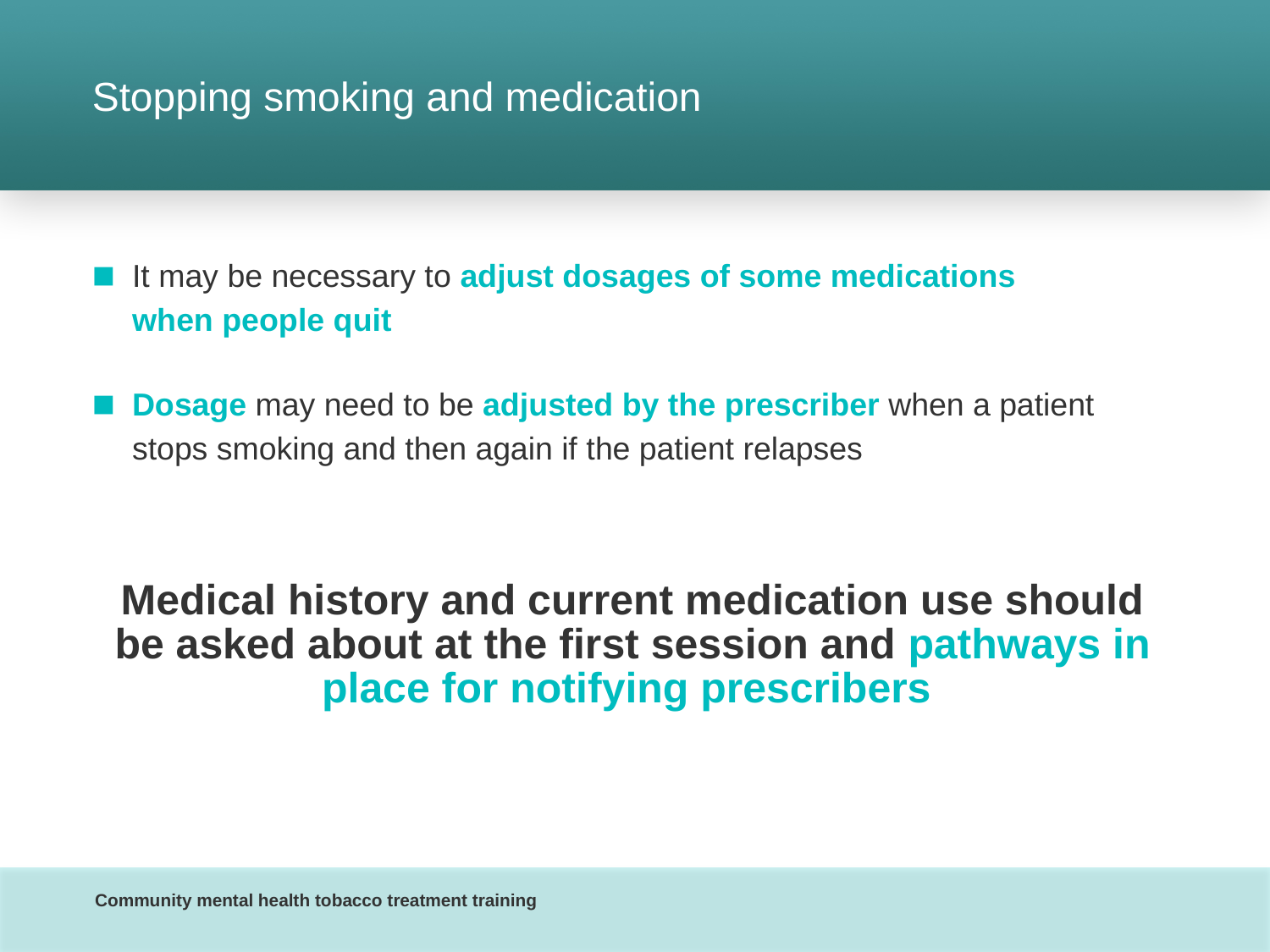

# Stopping smoking and medication
It may be necessary to adjust dosages of some medications
when people quit
Dosage may need to be adjusted by the prescriber when a patient  stops smoking and then again if the patient relapses

Medical history and current medication use should be asked about at the first session and pathways in place for notifying prescribers
Community mental health tobacco treatment training